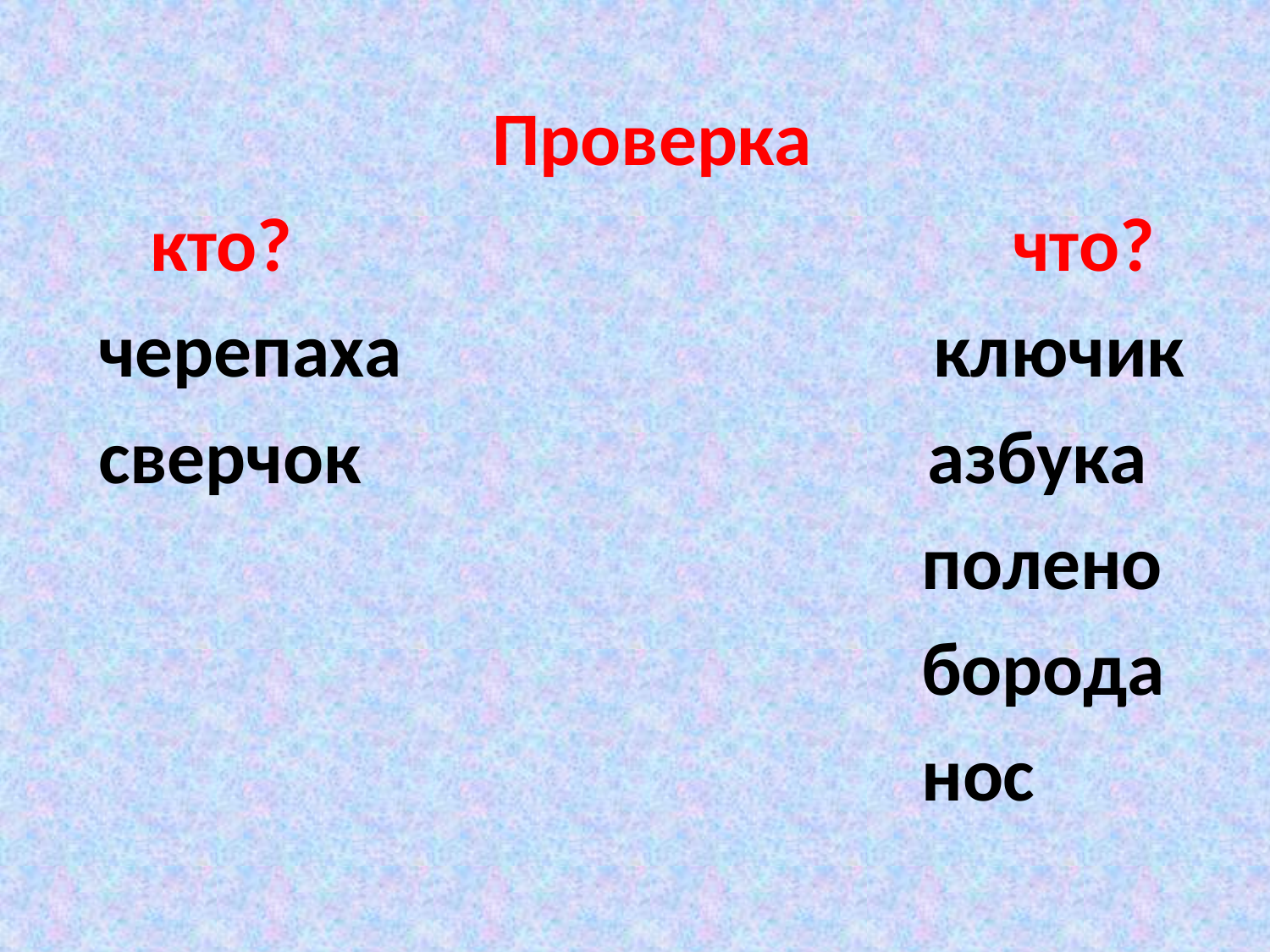

Проверка
        кто?                                          что?
     черепаха                               ключик
     сверчок                                 азбука
                                                     полено
                                                     борода
                                                     нос